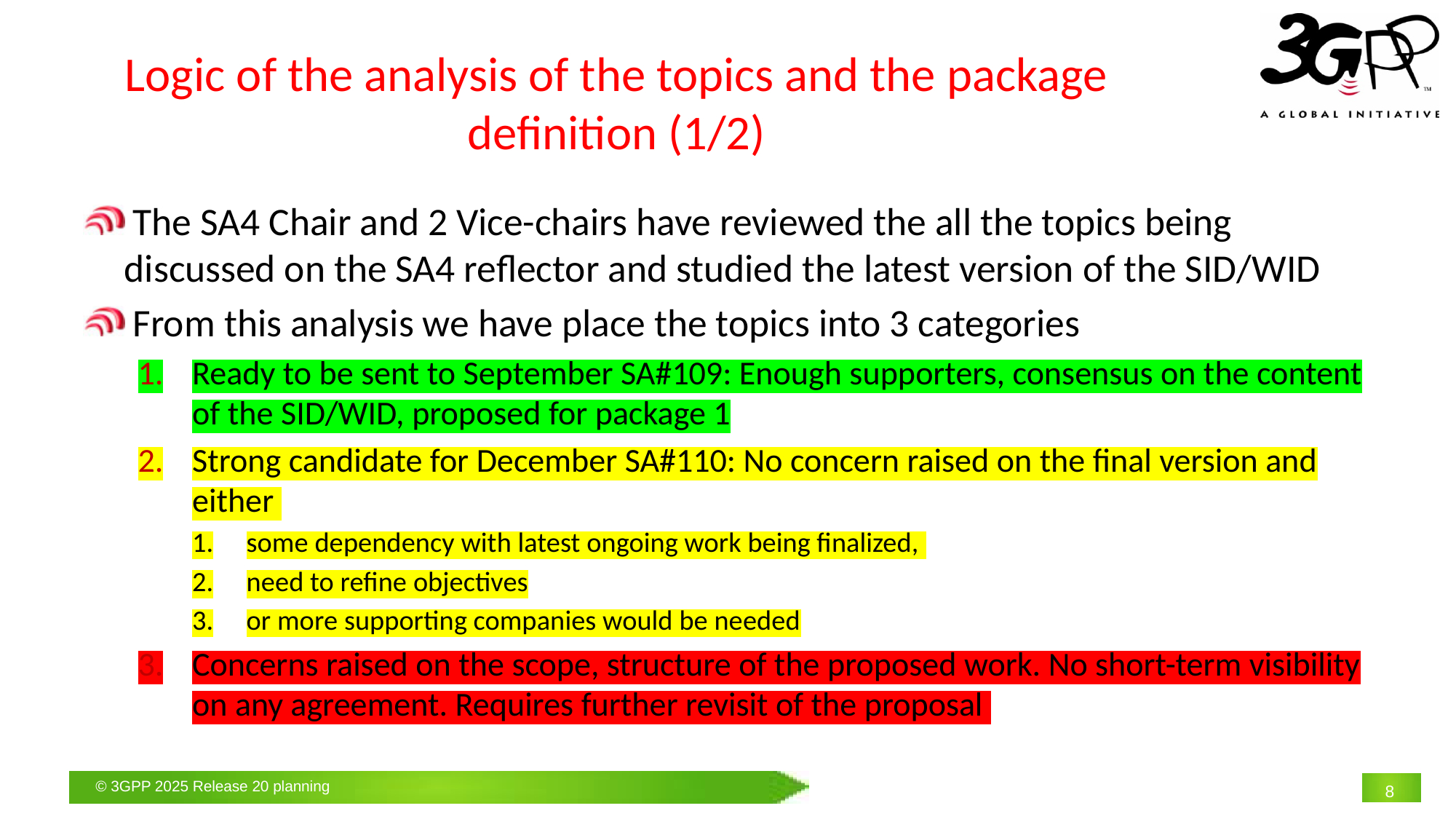

# Logic of the analysis of the topics and the package definition (1/2)
 The SA4 Chair and 2 Vice-chairs have reviewed the all the topics being discussed on the SA4 reflector and studied the latest version of the SID/WID
 From this analysis we have place the topics into 3 categories
Ready to be sent to September SA#109: Enough supporters, consensus on the content of the SID/WID, proposed for package 1
Strong candidate for December SA#110: No concern raised on the final version and either
some dependency with latest ongoing work being finalized,
need to refine objectives
or more supporting companies would be needed
Concerns raised on the scope, structure of the proposed work. No short-term visibility on any agreement. Requires further revisit of the proposal

8